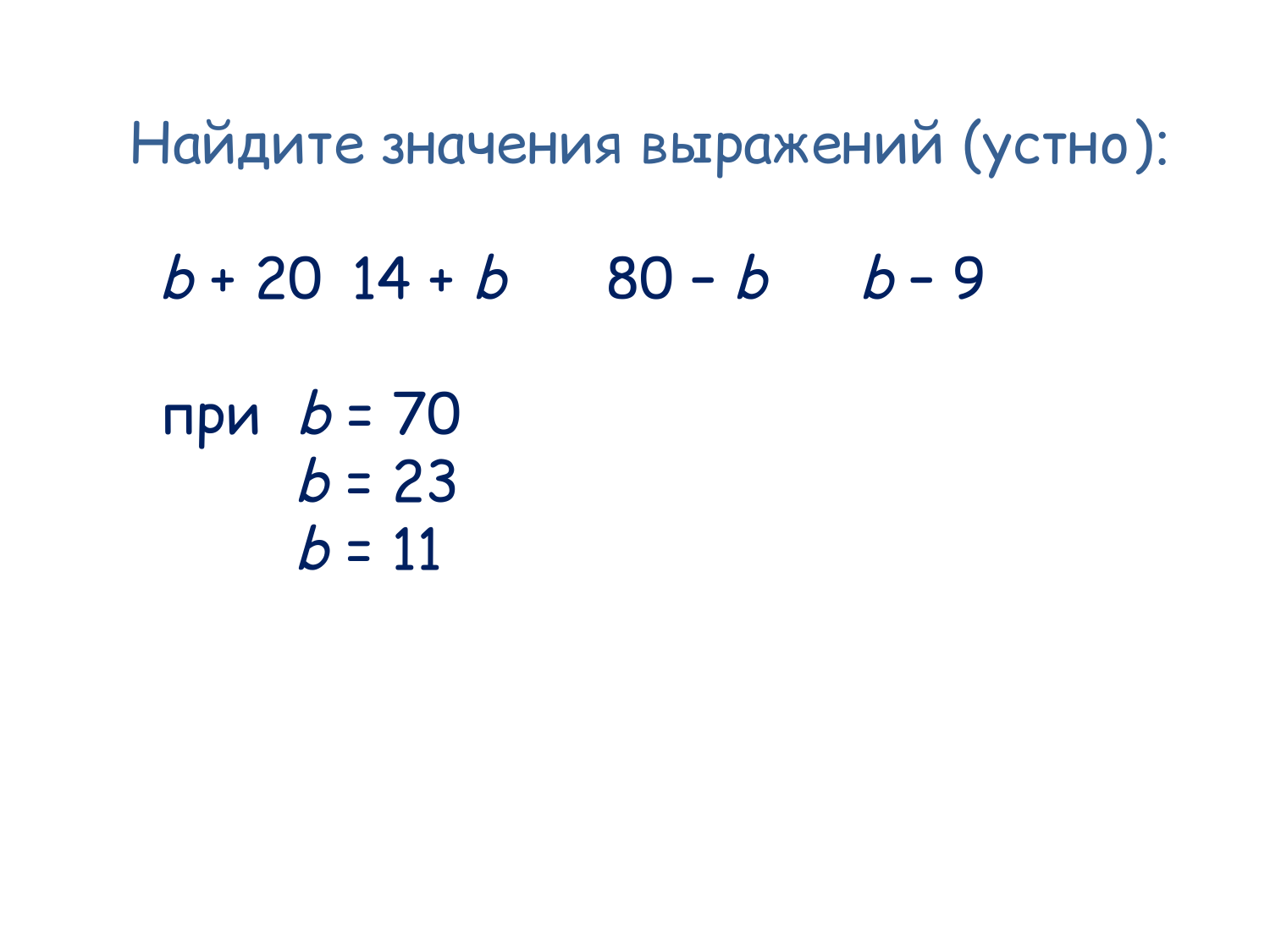

Найдите значения выражений (устно):

b + 20 	14 + b 	80 – b 	b – 9

при  b = 70
        b = 23
        b = 11